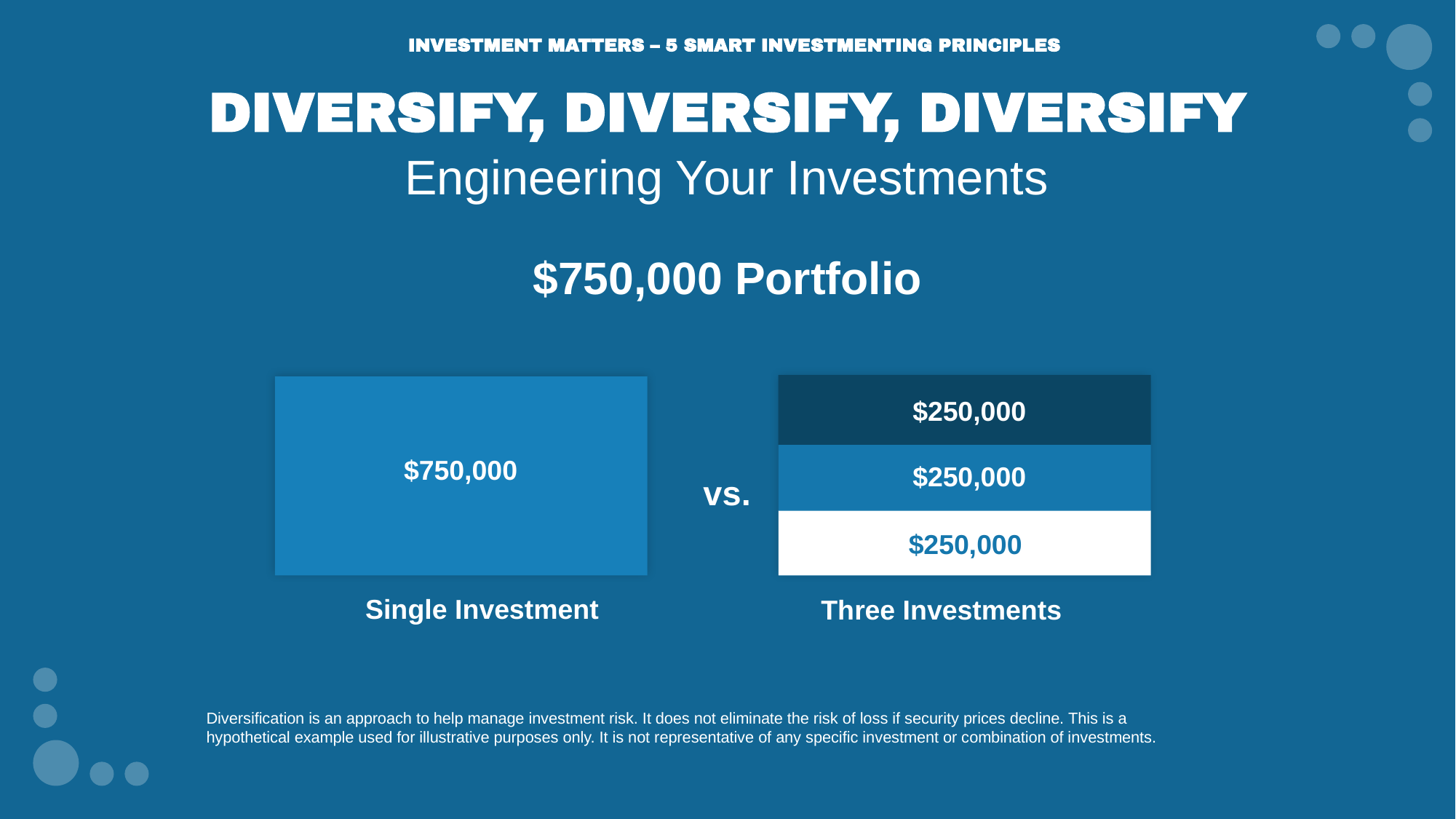

INVESTMENT MATTERS – 5 SMART INVESTMENTING PRINCIPLES
DIVERSIFY, DIVERSIFY, DIVERSIFY
Engineering Your Investments
$750,000 Portfolio

$250,000

$750,000
$250,000
vs.

$250,000
Single Investment
Three Investments

Diversification is an approach to help manage investment risk. It does not eliminate the risk of loss if security prices decline. This is a hypothetical example used for illustrative purposes only. It is not representative of any specific investment or combination of investments.